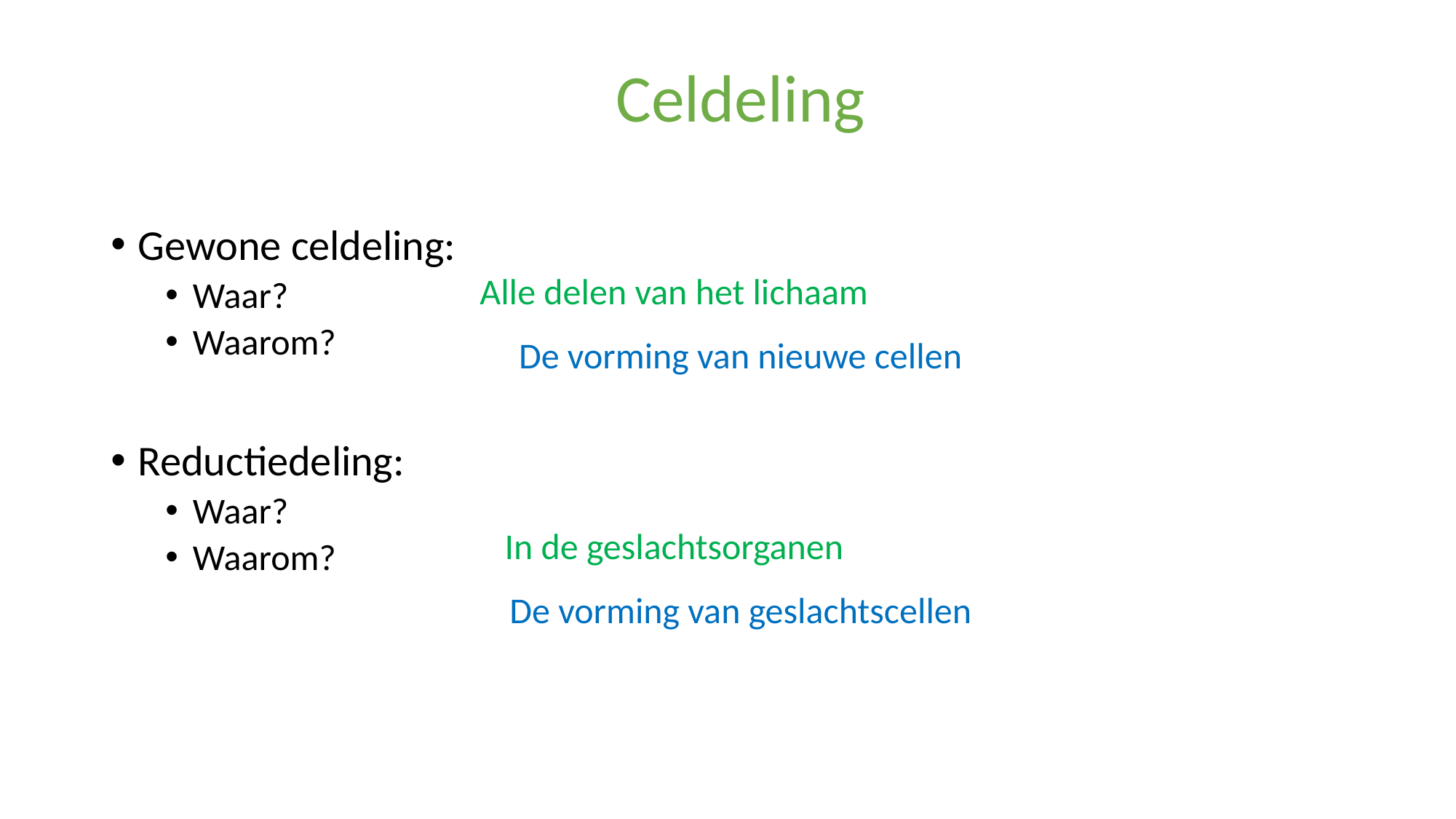

Celdeling
Gewone celdeling:
Waar?
Waarom?

Reductiedeling:
Waar?
Waarom?
Alle delen van het lichaam
De vorming van nieuwe cellen
In de geslachtsorganen
De vorming van geslachtscellen